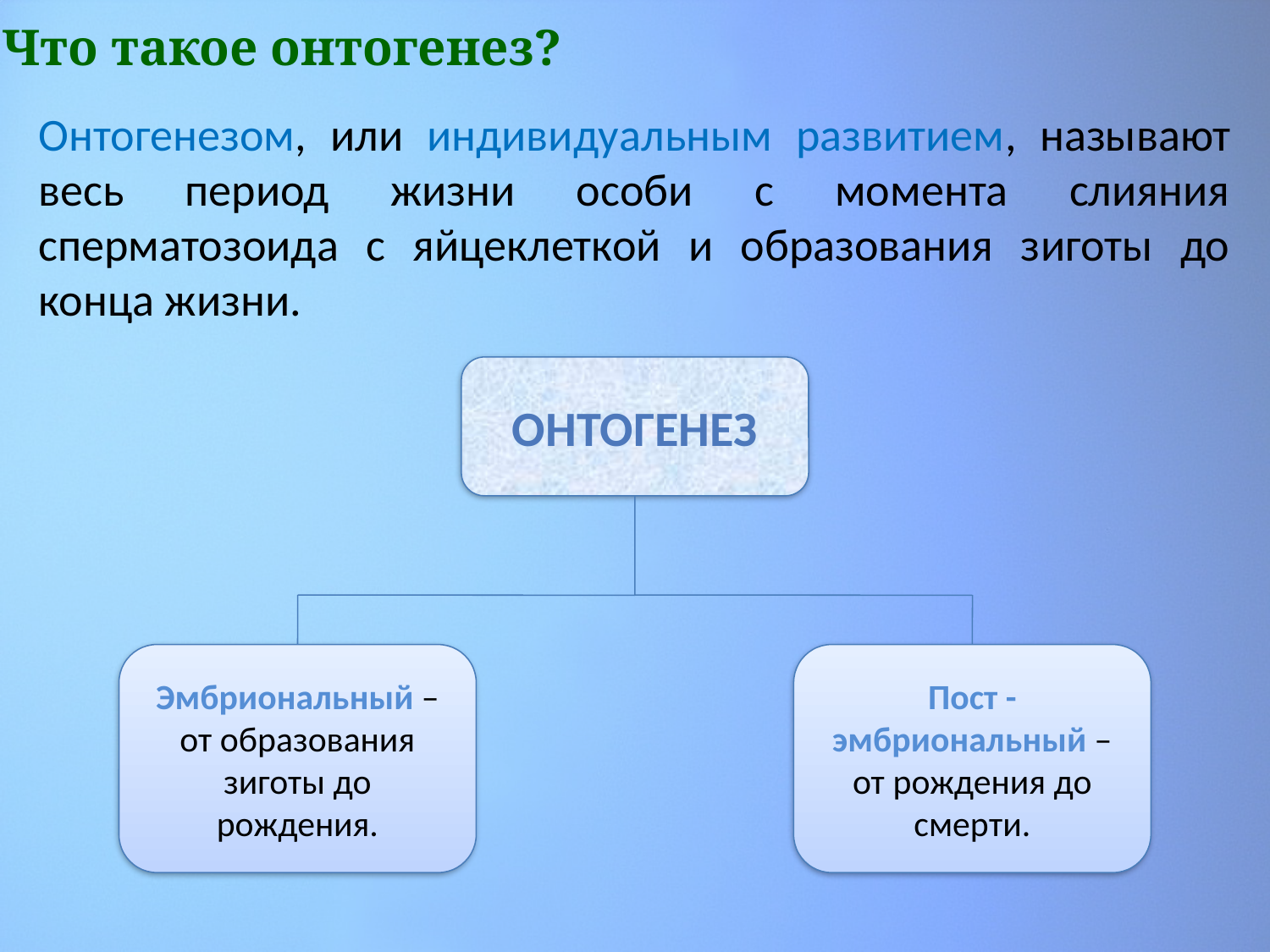

Что такое онтогенез?
Онтогенезом, или индивидуальным развитием, называют весь период жизни особи с момента слияния сперматозоида с яйцеклеткой и образования зиготы до конца жизни.
ОНТОГЕНЕЗ
Эмбриональный – от образования зиготы до рождения.
Пост - эмбриональный – от рождения до смерти.